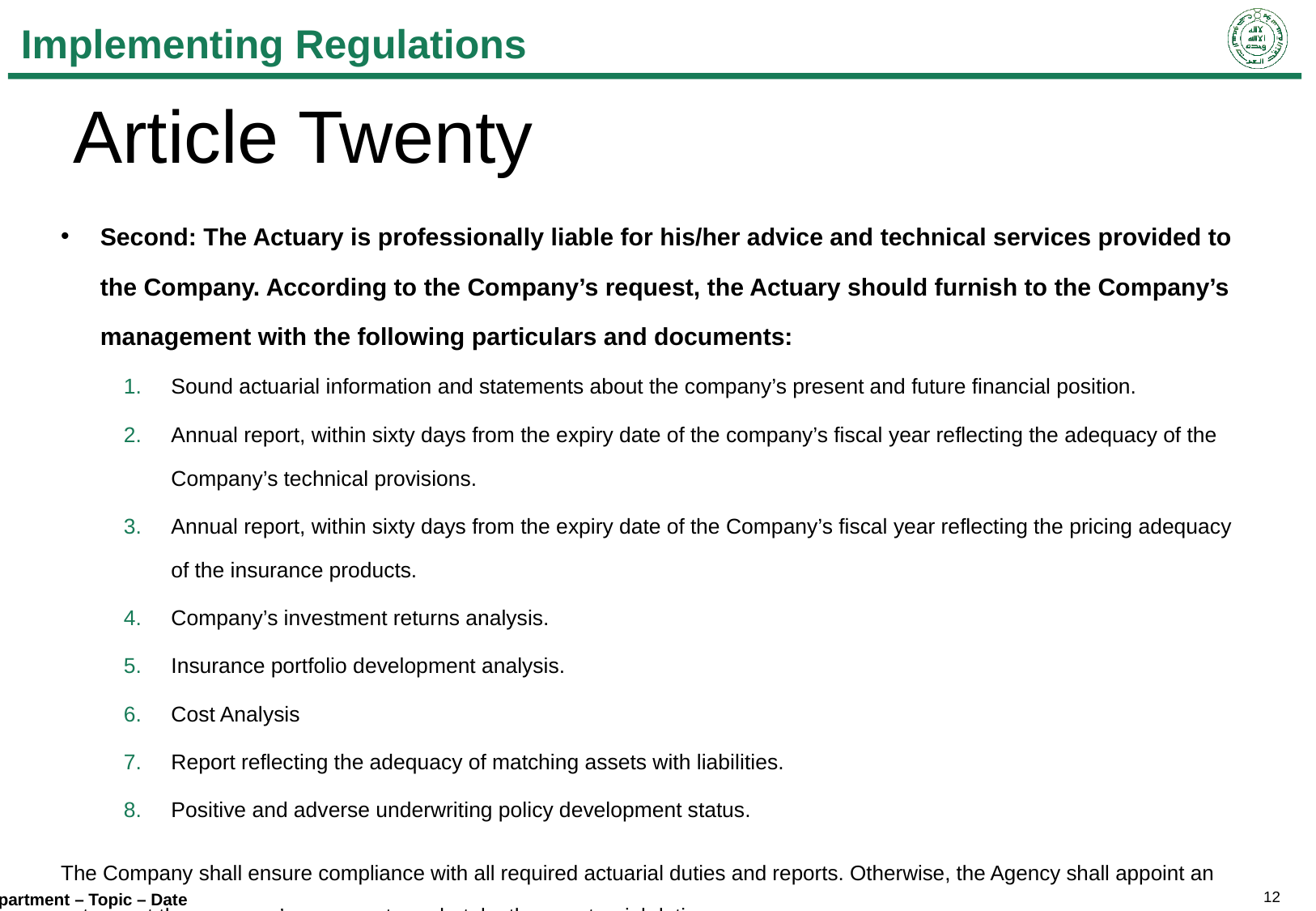

# Implementing Regulations
Article Twenty
Second: The Actuary is professionally liable for his/her advice and technical services provided to the Company. According to the Company’s request, the Actuary should furnish to the Company’s management with the following particulars and documents:
Sound actuarial information and statements about the company’s present and future financial position.
Annual report, within sixty days from the expiry date of the company’s fiscal year reflecting the adequacy of the Company’s technical provisions.
Annual report, within sixty days from the expiry date of the Company’s fiscal year reflecting the pricing adequacy of the insurance products.
Company’s investment returns analysis.
Insurance portfolio development analysis.
Cost Analysis
Report reflecting the adequacy of matching assets with liabilities.
Positive and adverse underwriting policy development status.

The Company shall ensure compliance with all required actuarial duties and reports. Otherwise, the Agency shall appoint an actuary at the company’s expense to undertake these actuarial duties.